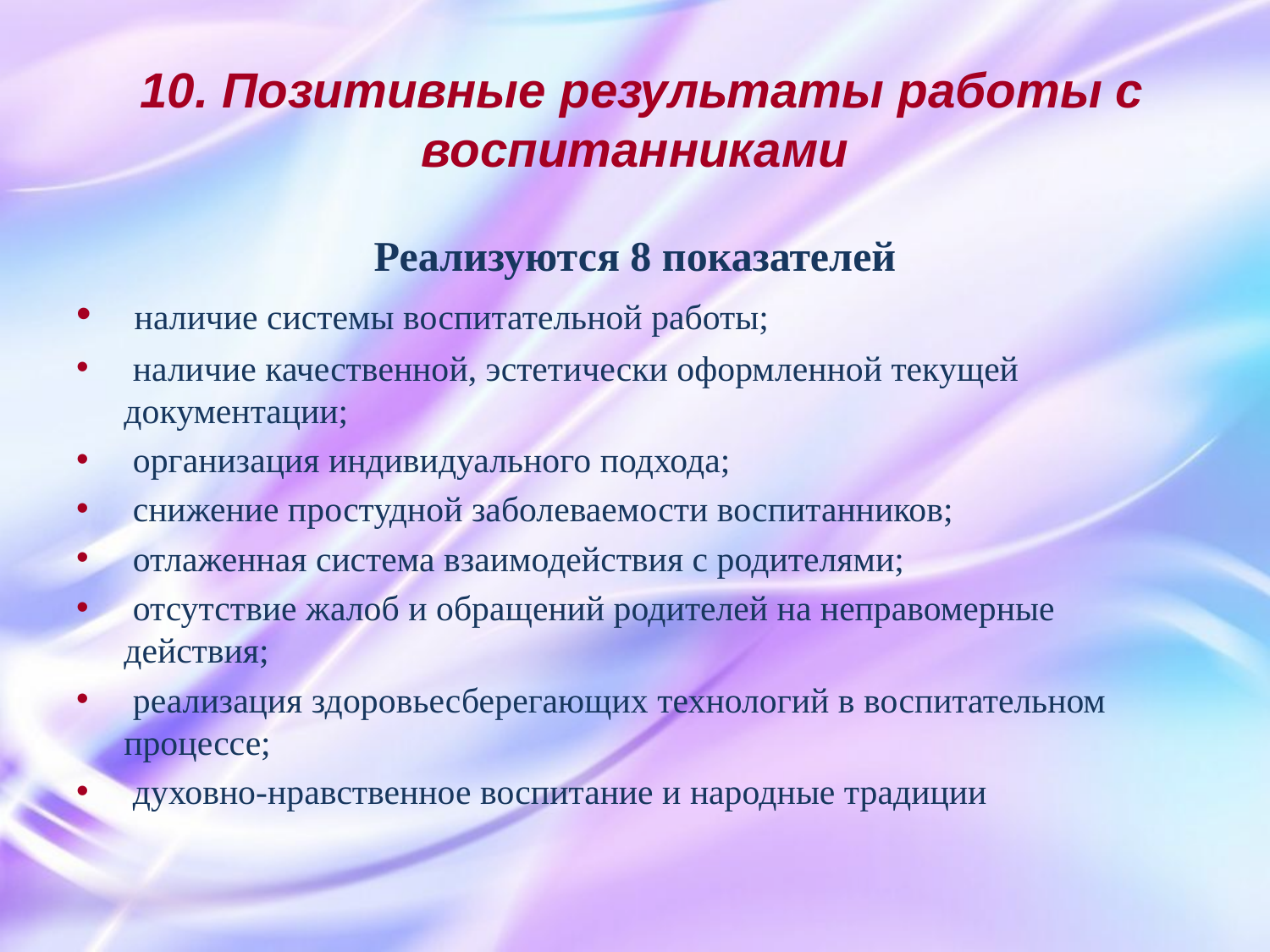

# 10. Позитивные результаты работы с воспитанниками
Реализуются 8 показателей
 наличие системы воспитательной работы;
 наличие качественной, эстетически оформленной текущей документации;
 организация индивидуального подхода;
 снижение простудной заболеваемости воспитанников;
 отлаженная система взаимодействия с родителями;
 отсутствие жалоб и обращений родителей на неправомерные действия;
 реализация здоровьесберегающих технологий в воспитательном процессе;
 духовно-нравственное воспитание и народные традиции